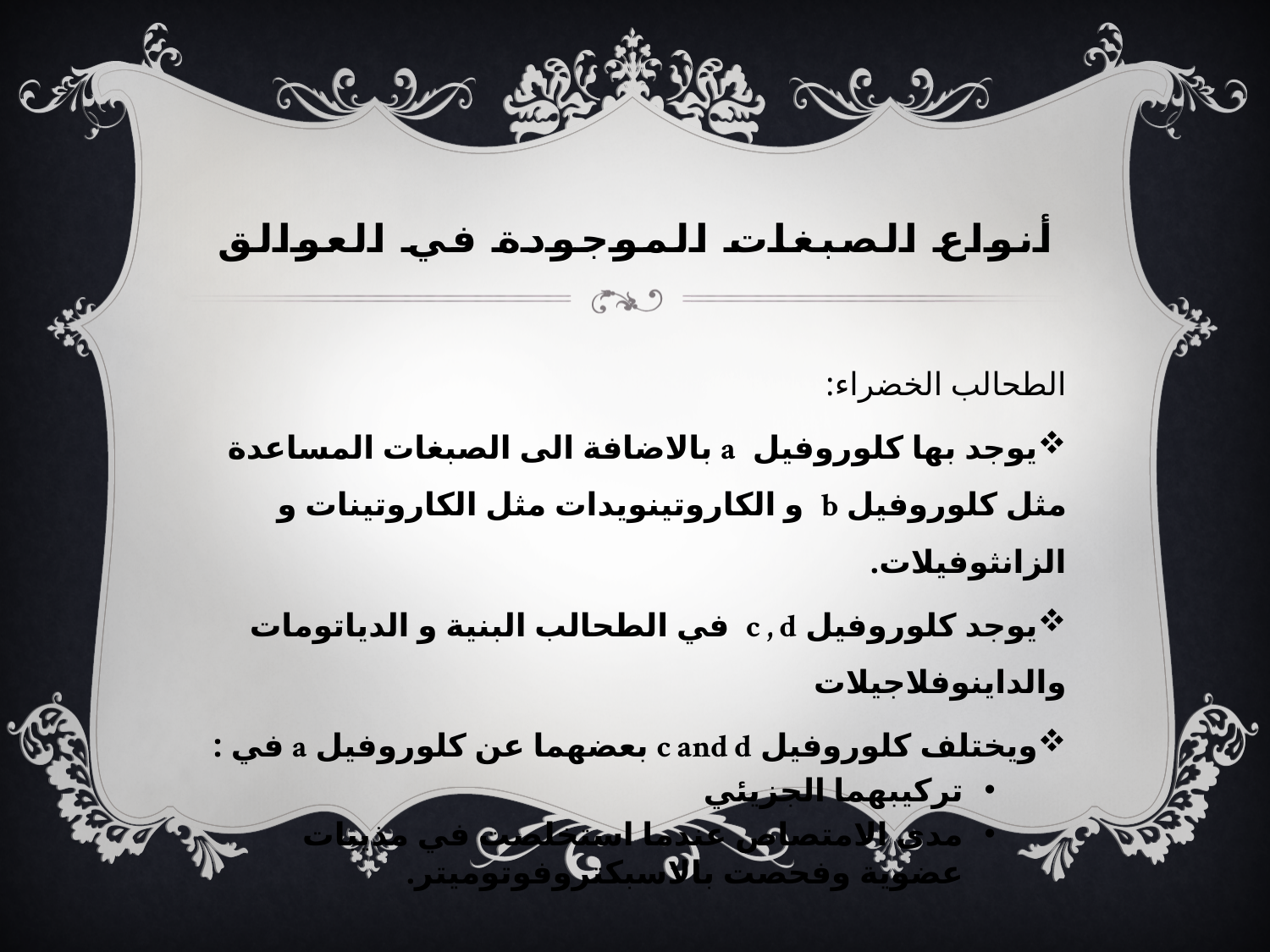

# أنواع الصبغات الموجودة في العوالق
الطحالب الخضراء:
يوجد بها كلوروفيل  a بالاضافة الى الصبغات المساعدة مثل كلوروفيل b  و الكاروتينويدات مثل الكاروتينات و الزانثوفيلات.
يوجد كلوروفيل c , d  في الطحالب البنية و الدياتومات والداينوفلاجيلات
ويختلف كلوروفيل c and d بعضهما عن كلوروفيل a في :
تركيبهما الجزيئي
مدى الامتصاص عندما استخلصت في مذيبات عضوية وفحصت بالاسبكتروفوتوميتر.